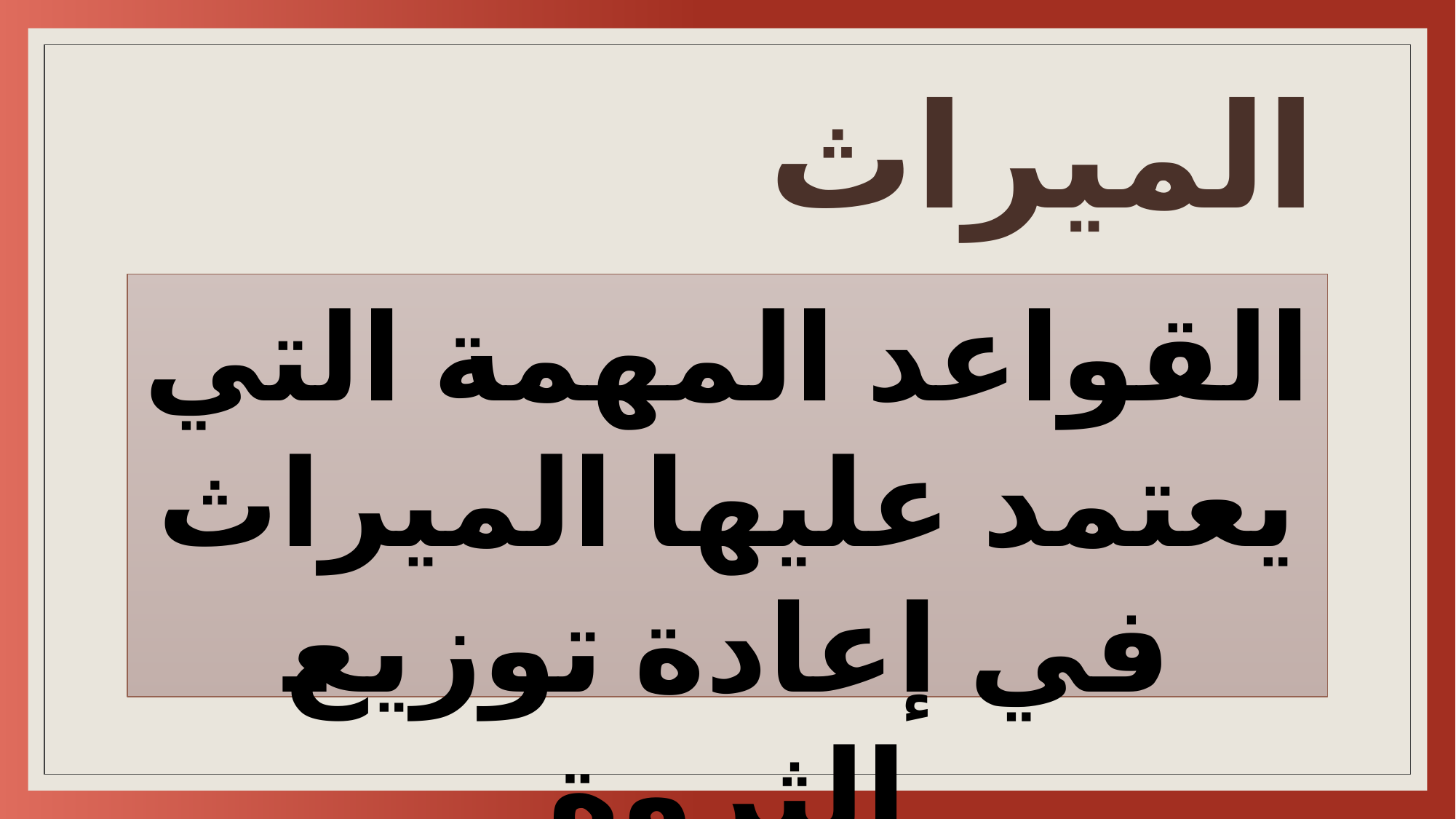

# الميراث
القواعد المهمة التي يعتمد عليها الميراث في إعادة توزيع الثروة